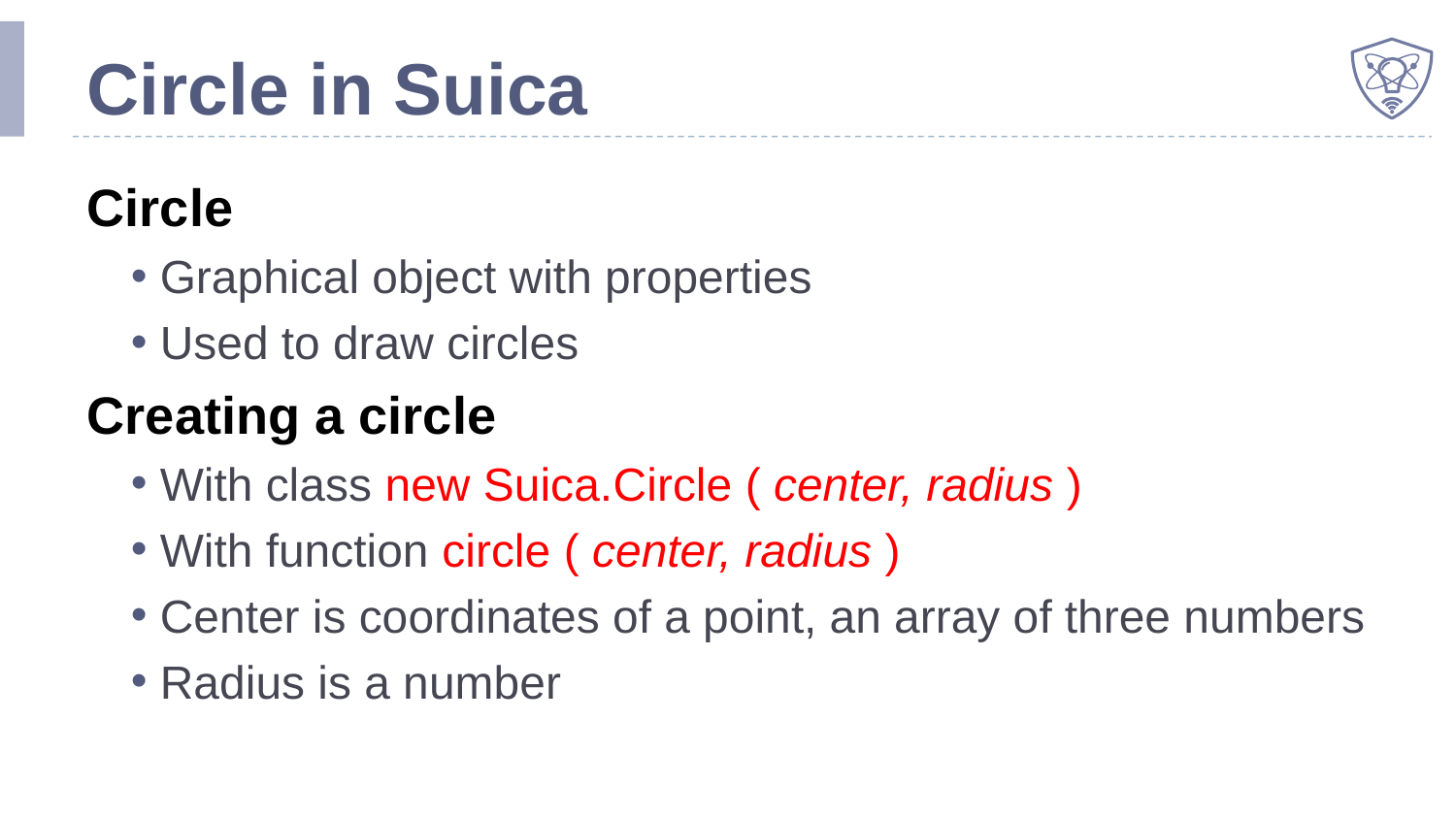

# Circle in Suica
Circle
Graphical object with properties
Used to draw circles
Creating a circle
With class new Suica.Circle ( center, radius )
With function circle ( center, radius )
Center is coordinates of a point, an array of three numbers
Radius is a number